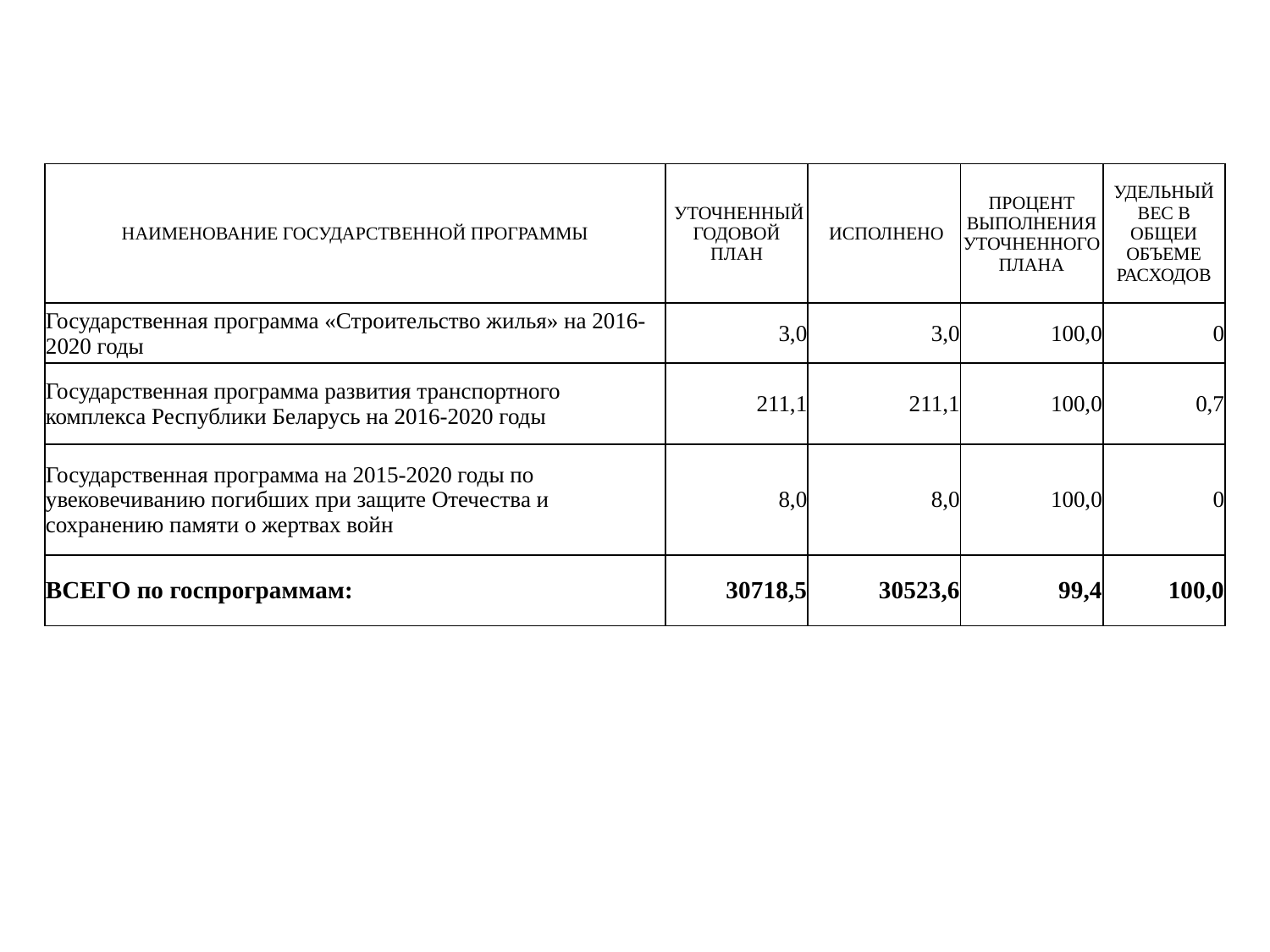

| НАИМЕНОВАНИЕ ГОСУДАРСТВЕННОЙ ПРОГРАММЫ | УТОЧНЕННЫЙ ГОДОВОЙ ПЛАН | ИСПОЛНЕНО | ПРОЦЕНТ ВЫПОЛНЕНИЯ УТОЧНЕННОГО ПЛАНА | УДЕЛЬНЫЙ ВЕС В ОБЩЕИ ОБЪЕМЕ РАСХОДОВ |
| --- | --- | --- | --- | --- |
| Государственная программа «Строительство жилья» на 2016-2020 годы | 3,0 | 3,0 | 100,0 | 0 |
| Государственная программа развития транспортного комплекса Республики Беларусь на 2016-2020 годы | 211,1 | 211,1 | 100,0 | 0,7 |
| Государственная программа на 2015-2020 годы по увековечиванию погибших при защите Отечества и сохранению памяти о жертвах войн | 8,0 | 8,0 | 100,0 | 0 |
| ВСЕГО по госпрограммам: | 30718,5 | 30523,6 | 99,4 | 100,0 |